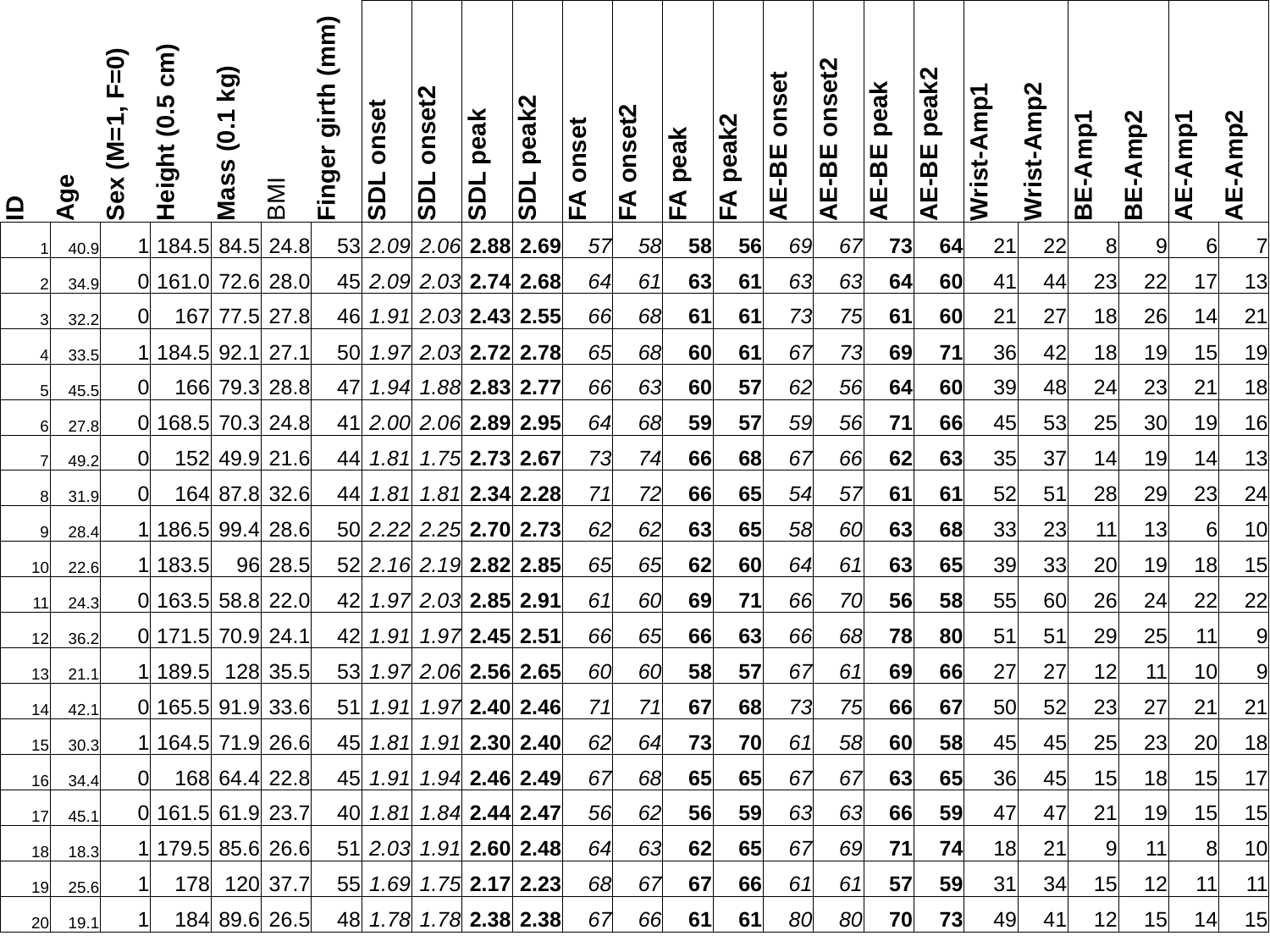

| ID | Age | Sex (M=1, F=0) | Height (0.5 cm) | Mass (0.1 kg) | BMI | Finger girth (mm) | SDL onset | SDL onset2 | SDL peak | SDL peak2 | FA onset | FA onset2 | FA peak | FA peak2 | AE-BE onset | AE-BE onset2 | AE-BE peak | AE-BE peak2 | Wrist-Amp1 | Wrist-Amp2 | BE-Amp1 | BE-Amp2 | AE-Amp1 | AE-Amp2 |
| --- | --- | --- | --- | --- | --- | --- | --- | --- | --- | --- | --- | --- | --- | --- | --- | --- | --- | --- | --- | --- | --- | --- | --- | --- |
| 1 | 40.9 | 1 | 184.5 | 84.5 | 24.8 | 53 | 2.09 | 2.06 | 2.88 | 2.69 | 57 | 58 | 58 | 56 | 69 | 67 | 73 | 64 | 21 | 22 | 8 | 9 | 6 | 7 |
| 2 | 34.9 | 0 | 161.0 | 72.6 | 28.0 | 45 | 2.09 | 2.03 | 2.74 | 2.68 | 64 | 61 | 63 | 61 | 63 | 63 | 64 | 60 | 41 | 44 | 23 | 22 | 17 | 13 |
| 3 | 32.2 | 0 | 167 | 77.5 | 27.8 | 46 | 1.91 | 2.03 | 2.43 | 2.55 | 66 | 68 | 61 | 61 | 73 | 75 | 61 | 60 | 21 | 27 | 18 | 26 | 14 | 21 |
| 4 | 33.5 | 1 | 184.5 | 92.1 | 27.1 | 50 | 1.97 | 2.03 | 2.72 | 2.78 | 65 | 68 | 60 | 61 | 67 | 73 | 69 | 71 | 36 | 42 | 18 | 19 | 15 | 19 |
| 5 | 45.5 | 0 | 166 | 79.3 | 28.8 | 47 | 1.94 | 1.88 | 2.83 | 2.77 | 66 | 63 | 60 | 57 | 62 | 56 | 64 | 60 | 39 | 48 | 24 | 23 | 21 | 18 |
| 6 | 27.8 | 0 | 168.5 | 70.3 | 24.8 | 41 | 2.00 | 2.06 | 2.89 | 2.95 | 64 | 68 | 59 | 57 | 59 | 56 | 71 | 66 | 45 | 53 | 25 | 30 | 19 | 16 |
| 7 | 49.2 | 0 | 152 | 49.9 | 21.6 | 44 | 1.81 | 1.75 | 2.73 | 2.67 | 73 | 74 | 66 | 68 | 67 | 66 | 62 | 63 | 35 | 37 | 14 | 19 | 14 | 13 |
| 8 | 31.9 | 0 | 164 | 87.8 | 32.6 | 44 | 1.81 | 1.81 | 2.34 | 2.28 | 71 | 72 | 66 | 65 | 54 | 57 | 61 | 61 | 52 | 51 | 28 | 29 | 23 | 24 |
| 9 | 28.4 | 1 | 186.5 | 99.4 | 28.6 | 50 | 2.22 | 2.25 | 2.70 | 2.73 | 62 | 62 | 63 | 65 | 58 | 60 | 63 | 68 | 33 | 23 | 11 | 13 | 6 | 10 |
| 10 | 22.6 | 1 | 183.5 | 96 | 28.5 | 52 | 2.16 | 2.19 | 2.82 | 2.85 | 65 | 65 | 62 | 60 | 64 | 61 | 63 | 65 | 39 | 33 | 20 | 19 | 18 | 15 |
| 11 | 24.3 | 0 | 163.5 | 58.8 | 22.0 | 42 | 1.97 | 2.03 | 2.85 | 2.91 | 61 | 60 | 69 | 71 | 66 | 70 | 56 | 58 | 55 | 60 | 26 | 24 | 22 | 22 |
| 12 | 36.2 | 0 | 171.5 | 70.9 | 24.1 | 42 | 1.91 | 1.97 | 2.45 | 2.51 | 66 | 65 | 66 | 63 | 66 | 68 | 78 | 80 | 51 | 51 | 29 | 25 | 11 | 9 |
| 13 | 21.1 | 1 | 189.5 | 128 | 35.5 | 53 | 1.97 | 2.06 | 2.56 | 2.65 | 60 | 60 | 58 | 57 | 67 | 61 | 69 | 66 | 27 | 27 | 12 | 11 | 10 | 9 |
| 14 | 42.1 | 0 | 165.5 | 91.9 | 33.6 | 51 | 1.91 | 1.97 | 2.40 | 2.46 | 71 | 71 | 67 | 68 | 73 | 75 | 66 | 67 | 50 | 52 | 23 | 27 | 21 | 21 |
| 15 | 30.3 | 1 | 164.5 | 71.9 | 26.6 | 45 | 1.81 | 1.91 | 2.30 | 2.40 | 62 | 64 | 73 | 70 | 61 | 58 | 60 | 58 | 45 | 45 | 25 | 23 | 20 | 18 |
| 16 | 34.4 | 0 | 168 | 64.4 | 22.8 | 45 | 1.91 | 1.94 | 2.46 | 2.49 | 67 | 68 | 65 | 65 | 67 | 67 | 63 | 65 | 36 | 45 | 15 | 18 | 15 | 17 |
| 17 | 45.1 | 0 | 161.5 | 61.9 | 23.7 | 40 | 1.81 | 1.84 | 2.44 | 2.47 | 56 | 62 | 56 | 59 | 63 | 63 | 66 | 59 | 47 | 47 | 21 | 19 | 15 | 15 |
| 18 | 18.3 | 1 | 179.5 | 85.6 | 26.6 | 51 | 2.03 | 1.91 | 2.60 | 2.48 | 64 | 63 | 62 | 65 | 67 | 69 | 71 | 74 | 18 | 21 | 9 | 11 | 8 | 10 |
| 19 | 25.6 | 1 | 178 | 120 | 37.7 | 55 | 1.69 | 1.75 | 2.17 | 2.23 | 68 | 67 | 67 | 66 | 61 | 61 | 57 | 59 | 31 | 34 | 15 | 12 | 11 | 11 |
| 20 | 19.1 | 1 | 184 | 89.6 | 26.5 | 48 | 1.78 | 1.78 | 2.38 | 2.38 | 67 | 66 | 61 | 61 | 80 | 80 | 70 | 73 | 49 | 41 | 12 | 15 | 14 | 15 |